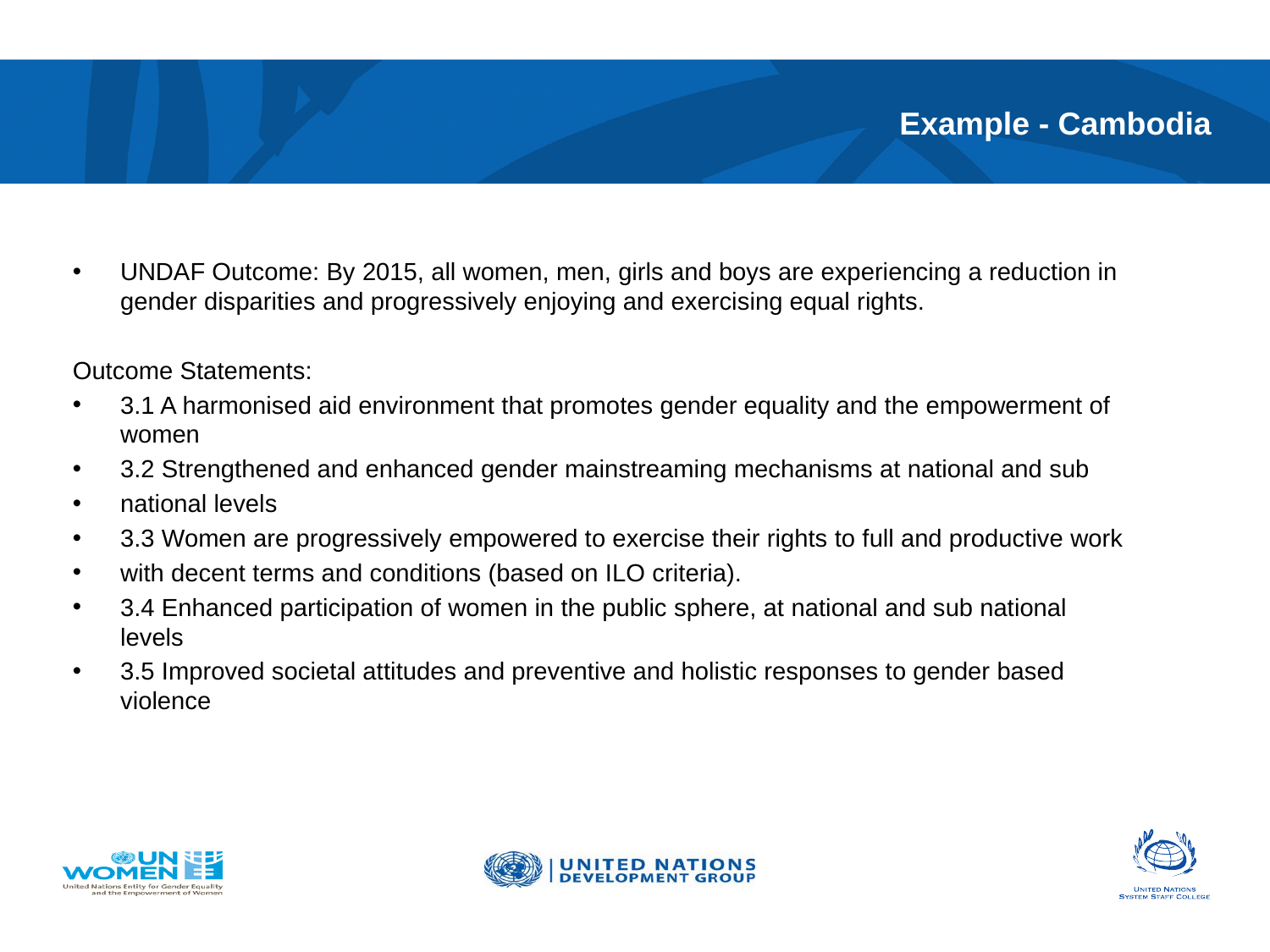

# Example - Cambodia
UNDAF Outcome: By 2015, all women, men, girls and boys are experiencing a reduction in gender disparities and progressively enjoying and exercising equal rights.

Outcome Statements:
3.1 A harmonised aid environment that promotes gender equality and the empowerment of women
3.2 Strengthened and enhanced gender mainstreaming mechanisms at national and sub
national levels
3.3 Women are progressively empowered to exercise their rights to full and productive work
with decent terms and conditions (based on ILO criteria).
3.4 Enhanced participation of women in the public sphere, at national and sub national levels
3.5 Improved societal attitudes and preventive and holistic responses to gender based violence